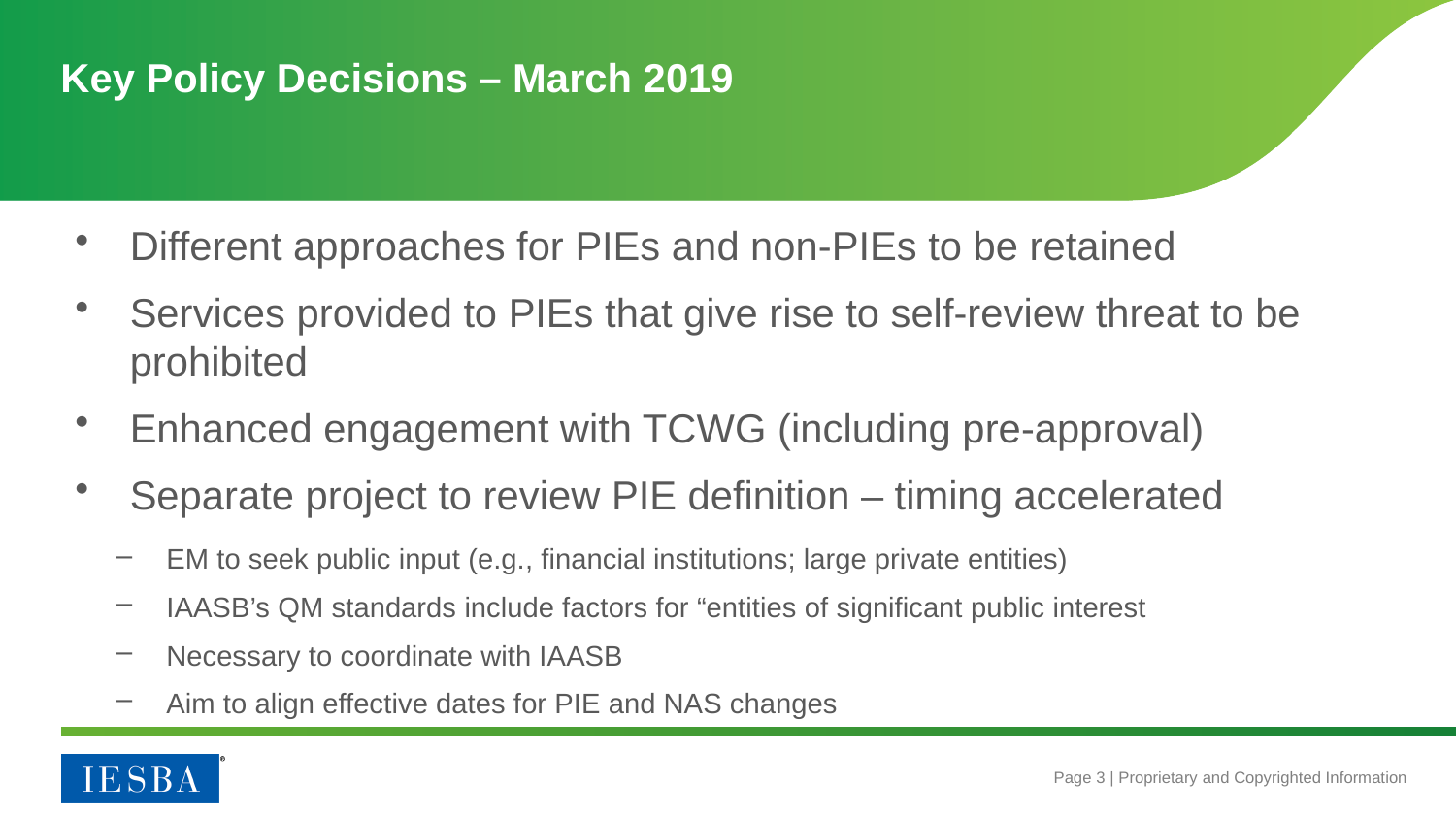

# Key Policy Decisions – March 2019
Different approaches for PIEs and non-PIEs to be retained
Services provided to PIEs that give rise to self-review threat to be prohibited
Enhanced engagement with TCWG (including pre-approval)
Separate project to review PIE definition – timing accelerated
EM to seek public input (e.g., financial institutions; large private entities)
IAASB’s QM standards include factors for “entities of significant public interest
Necessary to coordinate with IAASB
Aim to align effective dates for PIE and NAS changes